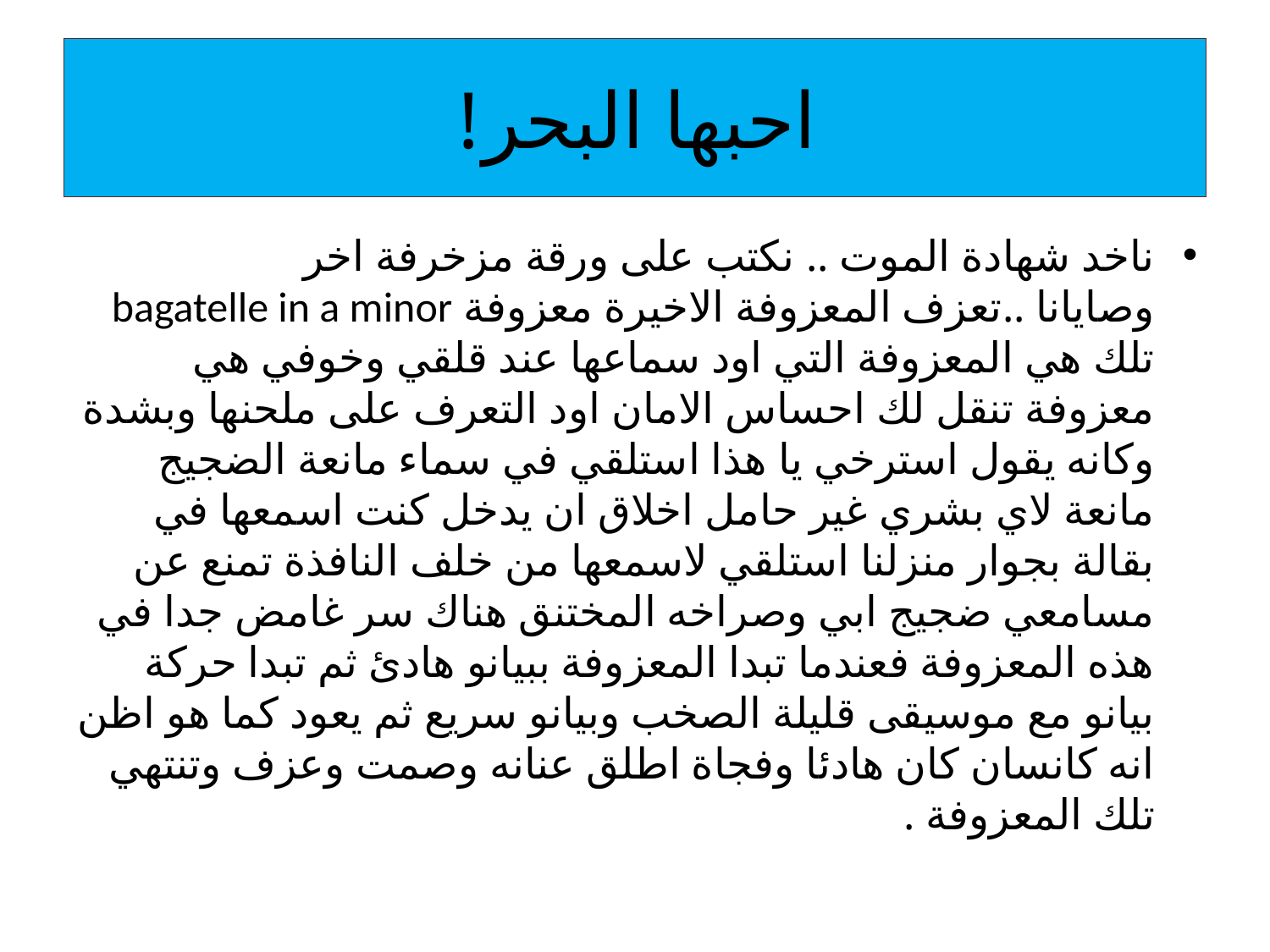

# احبها البحر!
ناخد شهادة الموت .. نكتب على ورقة مزخرفة اخر وصايانا ..تعزف المعزوفة الاخيرة معزوفة bagatelle in a minor تلك هي المعزوفة التي اود سماعها عند قلقي وخوفي هي معزوفة تنقل لك احساس الامان اود التعرف على ملحنها وبشدة وكانه يقول استرخي يا هذا استلقي في سماء مانعة الضجيج مانعة لاي بشري غير حامل اخلاق ان يدخل كنت اسمعها في بقالة بجوار منزلنا استلقي لاسمعها من خلف النافذة تمنع عن مسامعي ضجيج ابي وصراخه المختنق هناك سر غامض جدا في هذه المعزوفة فعندما تبدا المعزوفة ببيانو هادئ ثم تبدا حركة بيانو مع موسيقى قليلة الصخب وبيانو سريع ثم يعود كما هو اظن انه كانسان كان هادئا وفجاة اطلق عنانه وصمت وعزف وتنتهي تلك المعزوفة .